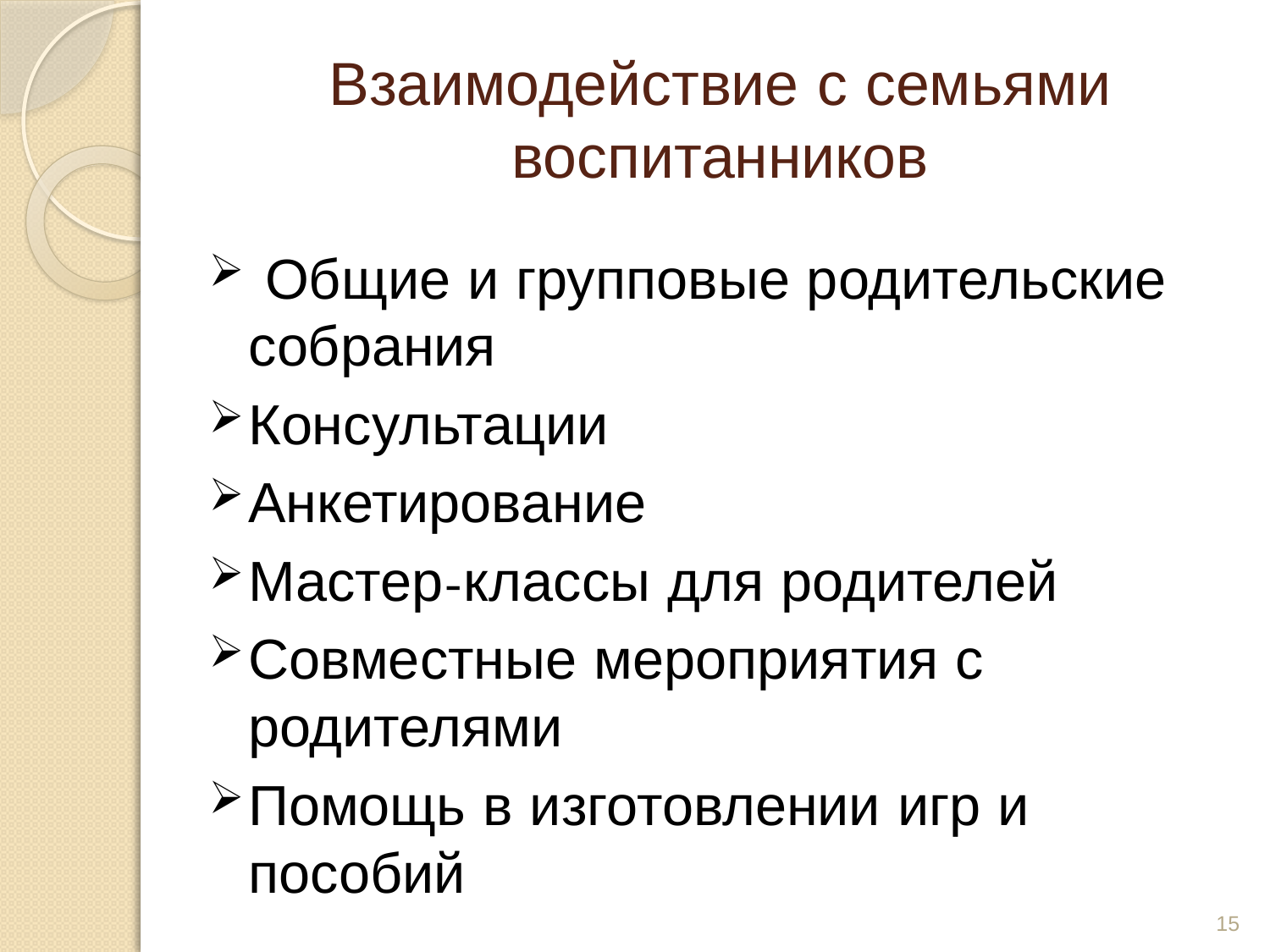

# Взаимодействие с семьями воспитанников
 Общие и групповые родительские собрания
Консультации
Анкетирование
Мастер-классы для родителей
Совместные мероприятия с родителями
Помощь в изготовлении игр и пособий
15